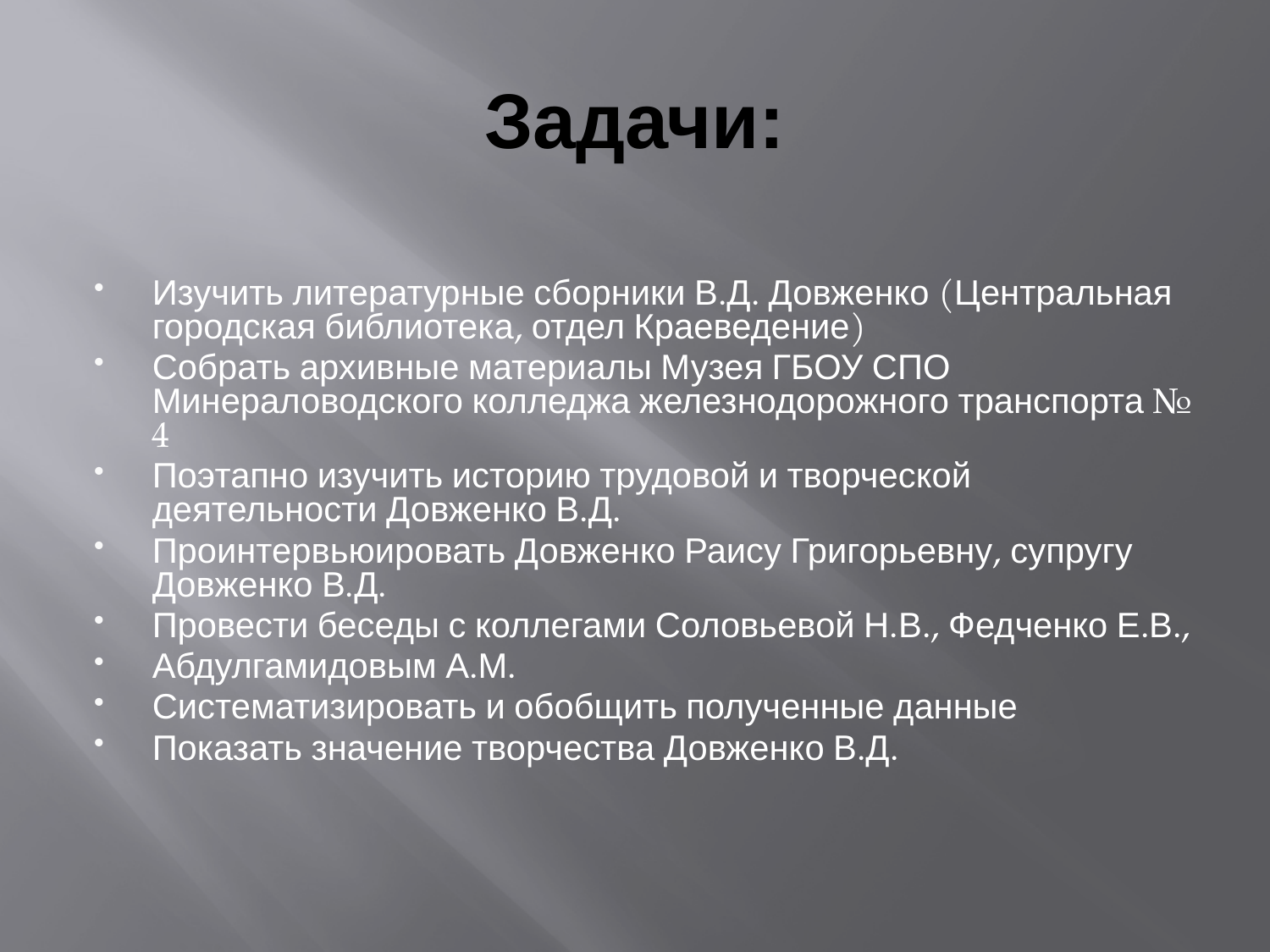

# Задачи:

Изучить литературные сборники В.Д. Довженко (Центральная городская библиотека, отдел Краеведение)
Собрать архивные материалы Музея ГБОУ СПО Минераловодского колледжа железнодорожного транспорта № 4
Поэтапно изучить историю трудовой и творческой деятельности Довженко В.Д.
Проинтервьюировать Довженко Раису Григорьевну, супругу Довженко В.Д.
Провести беседы с коллегами Соловьевой Н.В., Федченко Е.В.,
Абдулгамидовым А.М.
Систематизировать и обобщить полученные данные
Показать значение творчества Довженко В.Д.